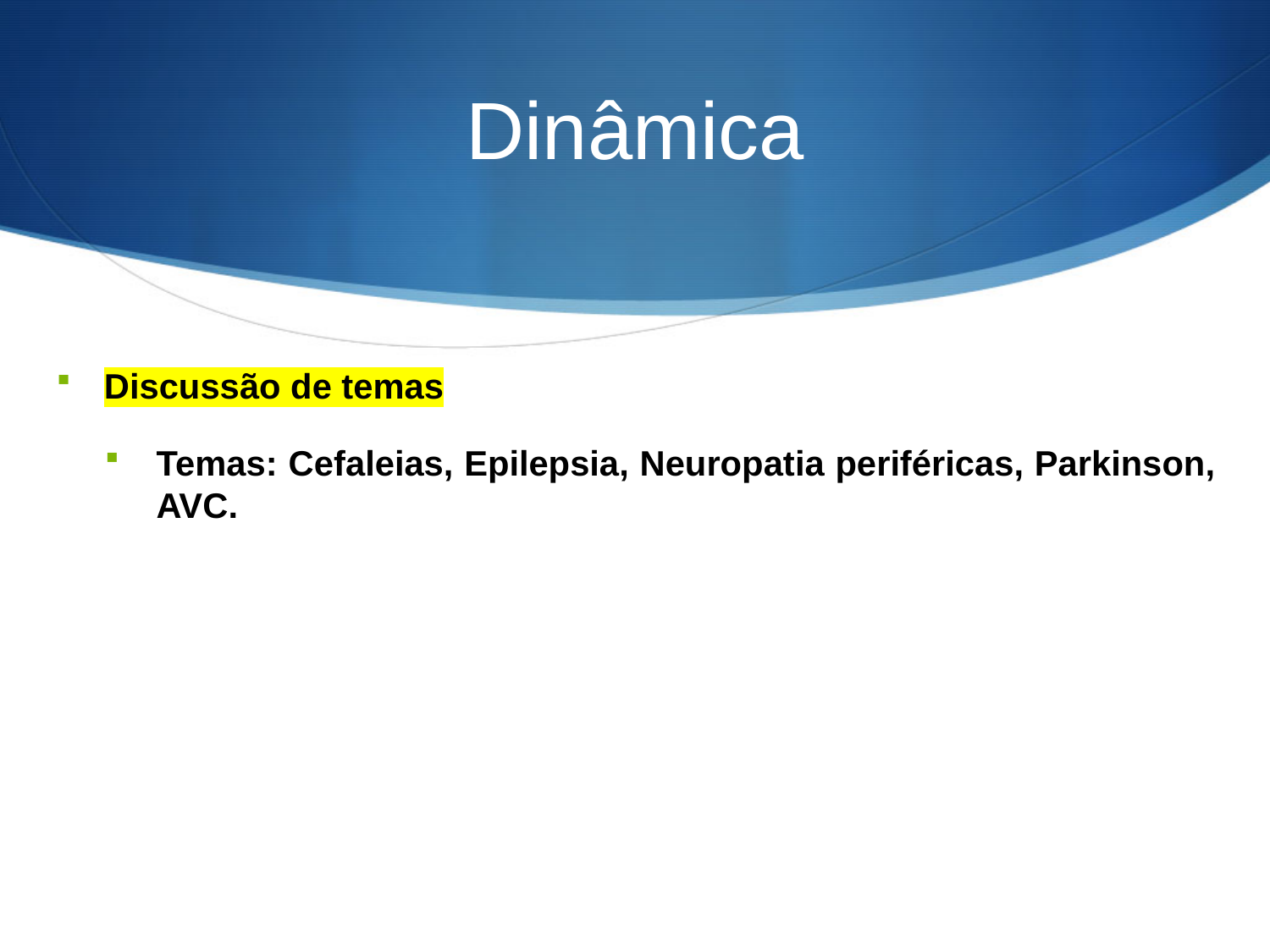

# Dinâmica
Discussão de temas
Temas: Cefaleias, Epilepsia, Neuropatia periféricas, Parkinson, AVC.